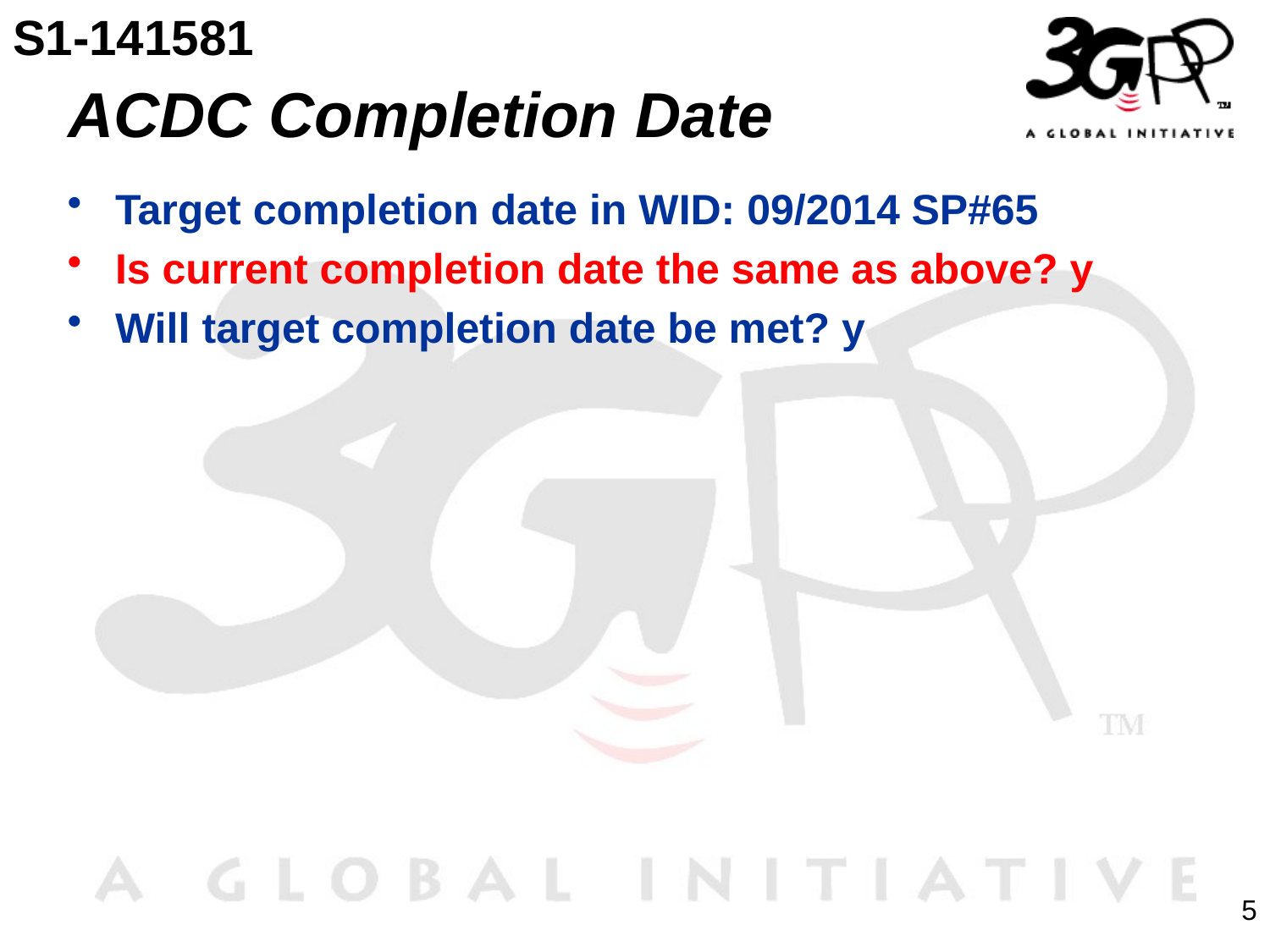

S1-141581
# ACDC Completion Date
Target completion date in WID: 09/2014 SP#65
Is current completion date the same as above? y
Will target completion date be met? y

5